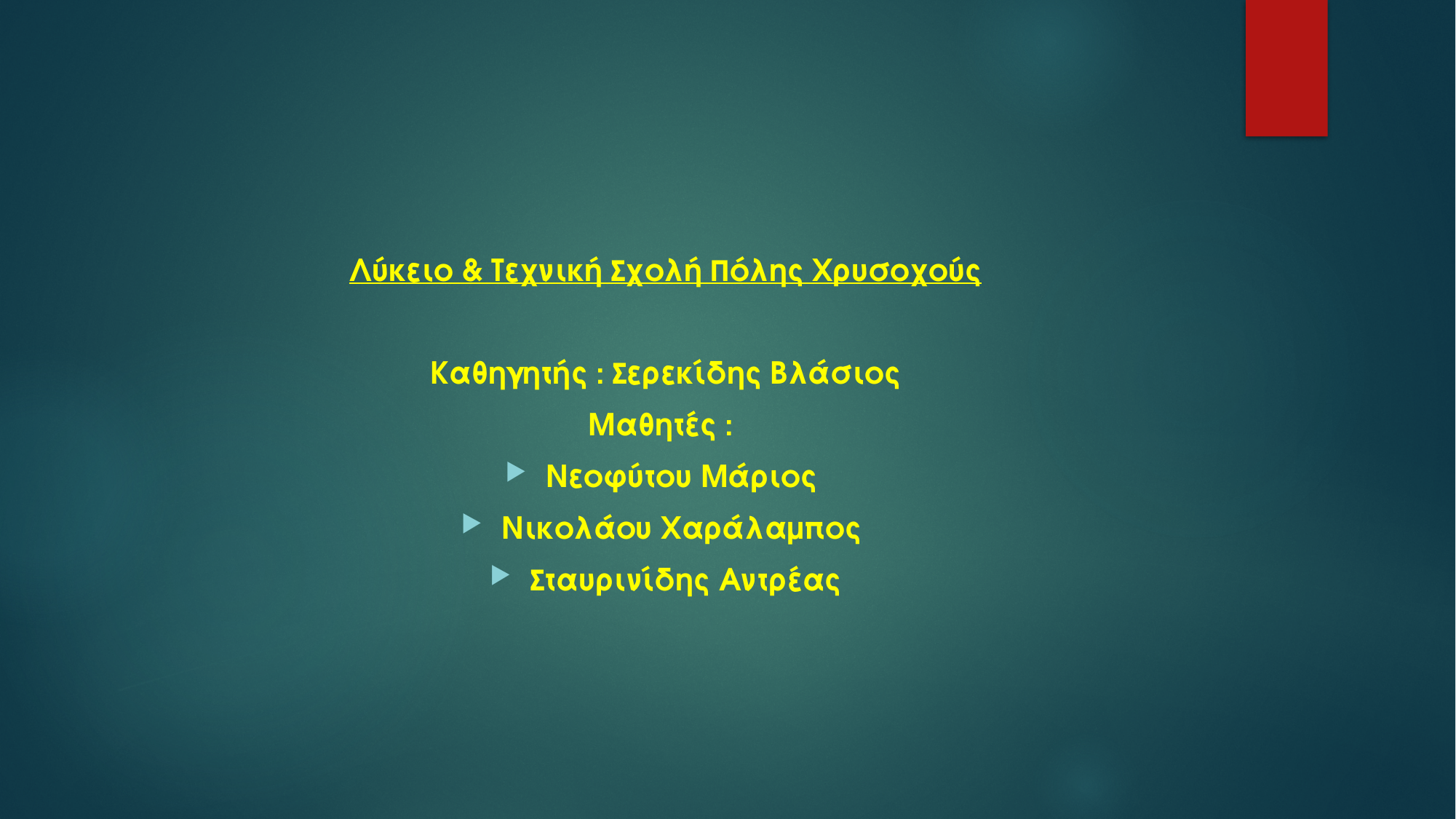

Λύκειο & Τεχνική Σχολή Πόλης Χρυσοχούς

Καθηγητής : Σερεκίδης Βλάσιος
Μαθητές :
Νεοφύτου Μάριος
Νικολάου Χαράλαμπος
Σταυρινίδης Αντρέας